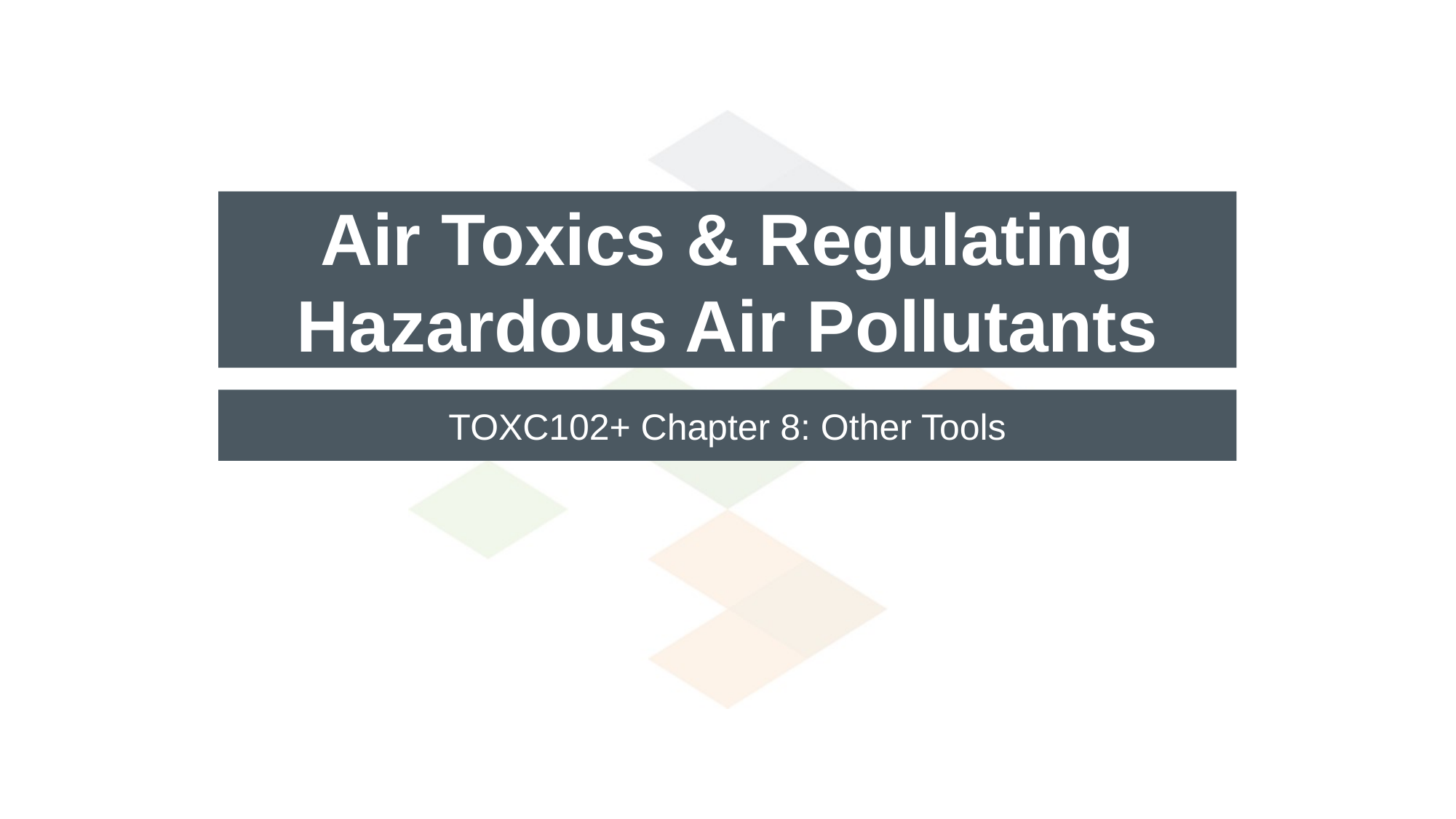

# Air Toxics & Regulating Hazardous Air Pollutants
TOXC102+ Chapter 8: Other Tools
1